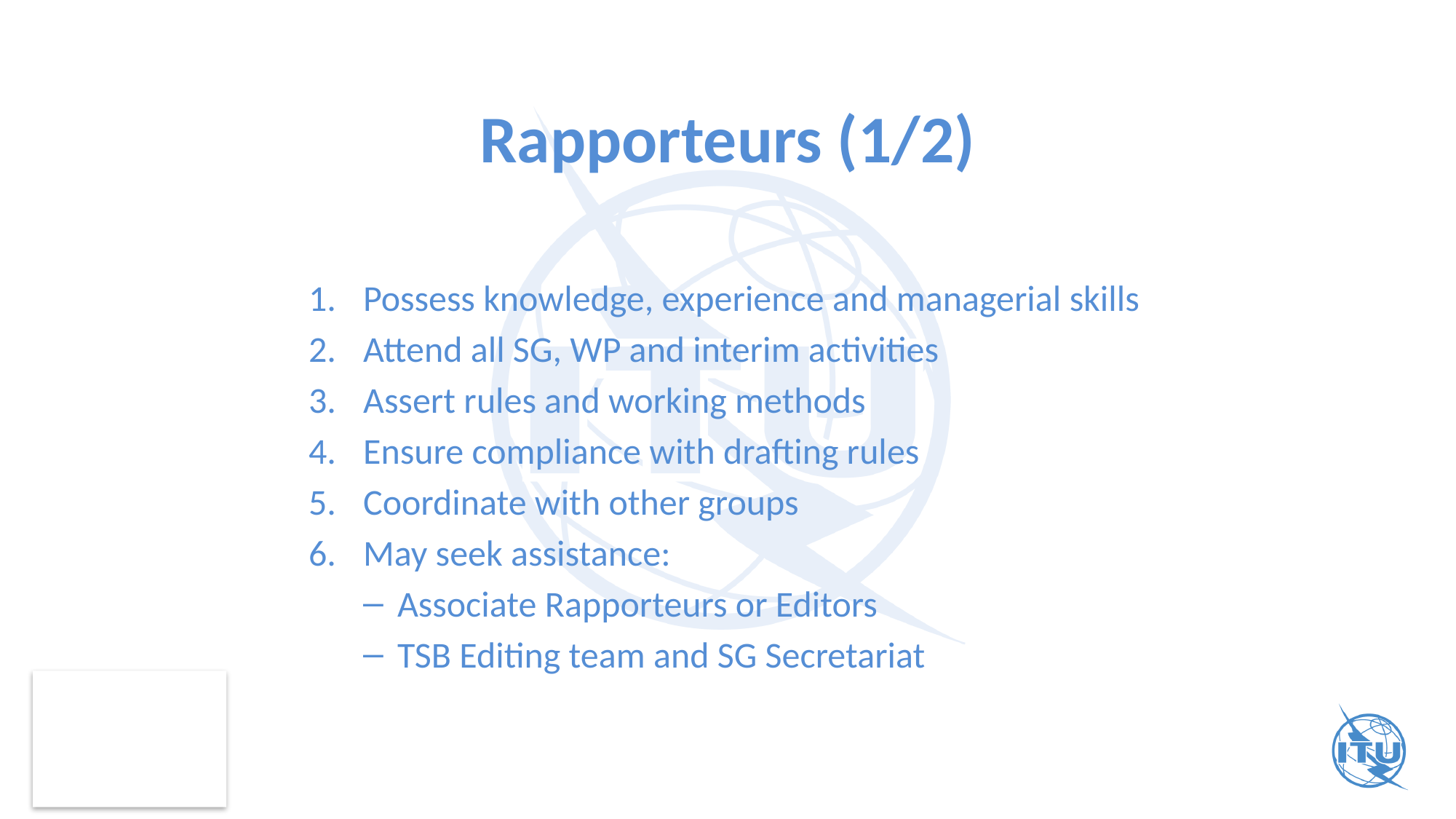

# Rapporteurs (1/2)
Possess knowledge, experience and managerial skills
Attend all SG, WP and interim activities
Assert rules and working methods
Ensure compliance with drafting rules
Coordinate with other groups
May seek assistance:
Associate Rapporteurs or Editors
TSB Editing team and SG Secretariat